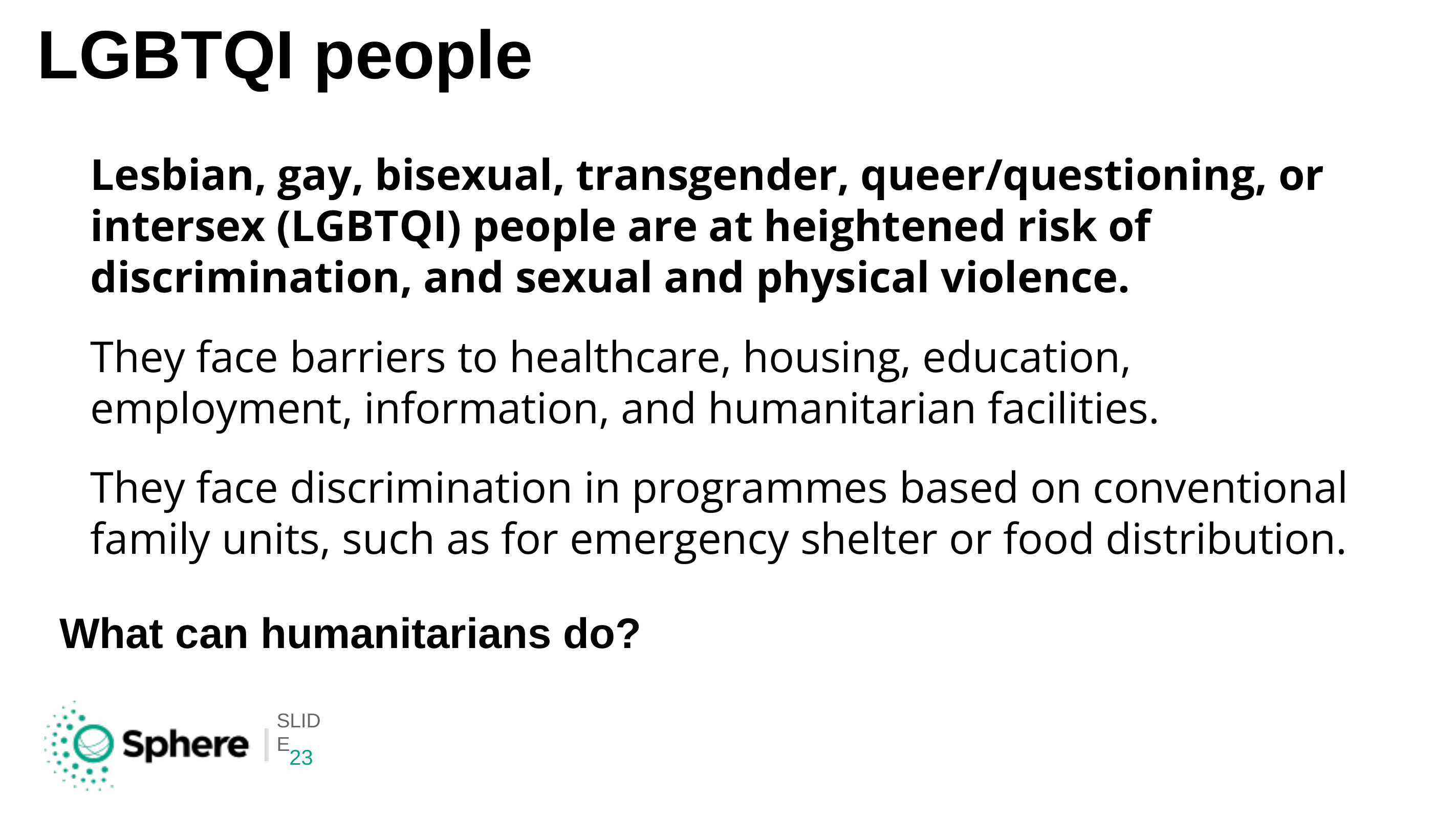

# LGBTQI people
Lesbian, gay, bisexual, transgender, queer/questioning, or intersex (LGBTQI) people are at heightened risk of discrimination, and sexual and physical violence.
They face barriers to healthcare, housing, education, employment, information, and humanitarian facilities.
They face discrimination in programmes based on conventional family units, such as for emergency shelter or food distribution.
What can humanitarians do?
23